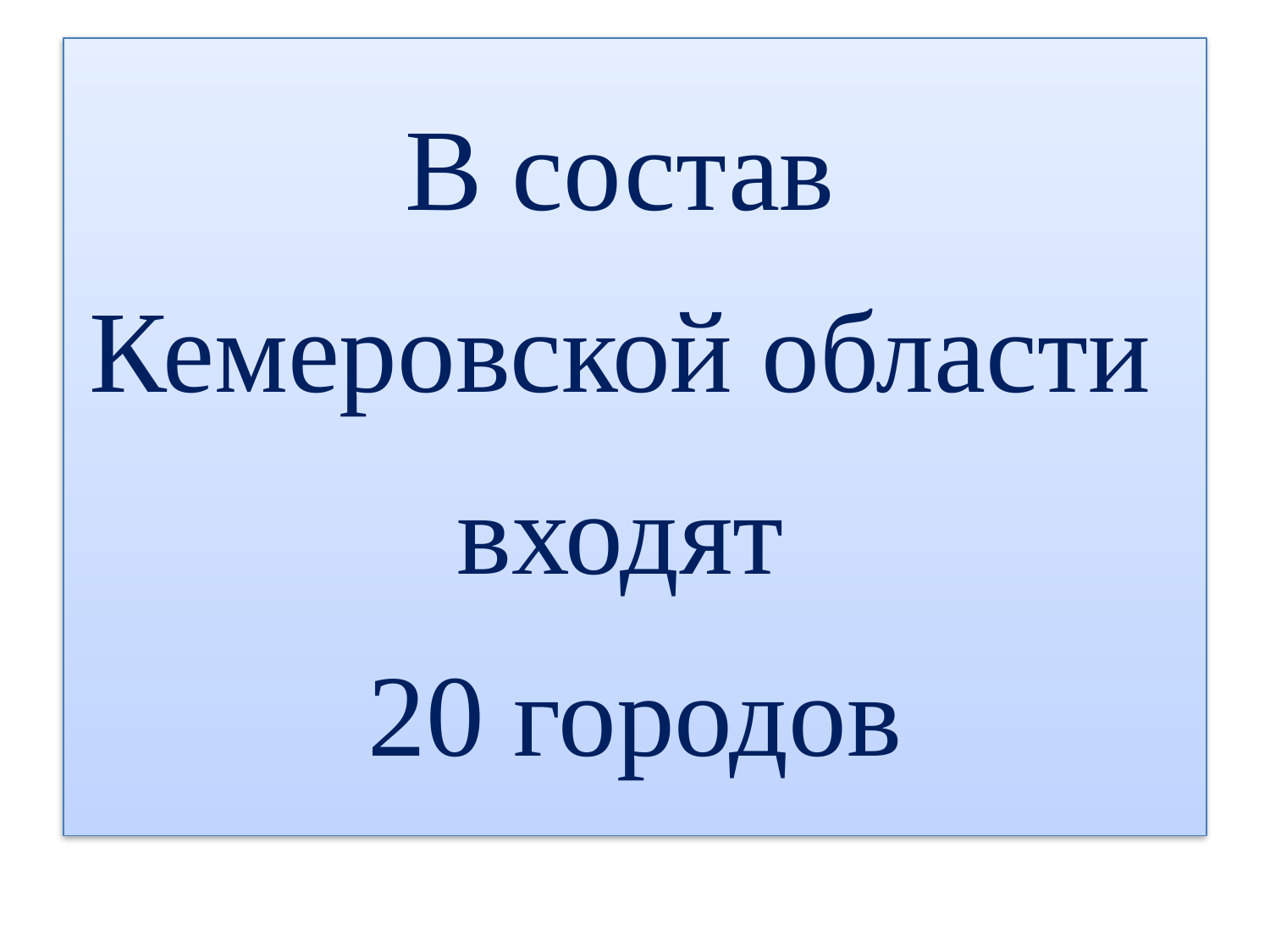

# В состав Кемеровской области входят 20 городов